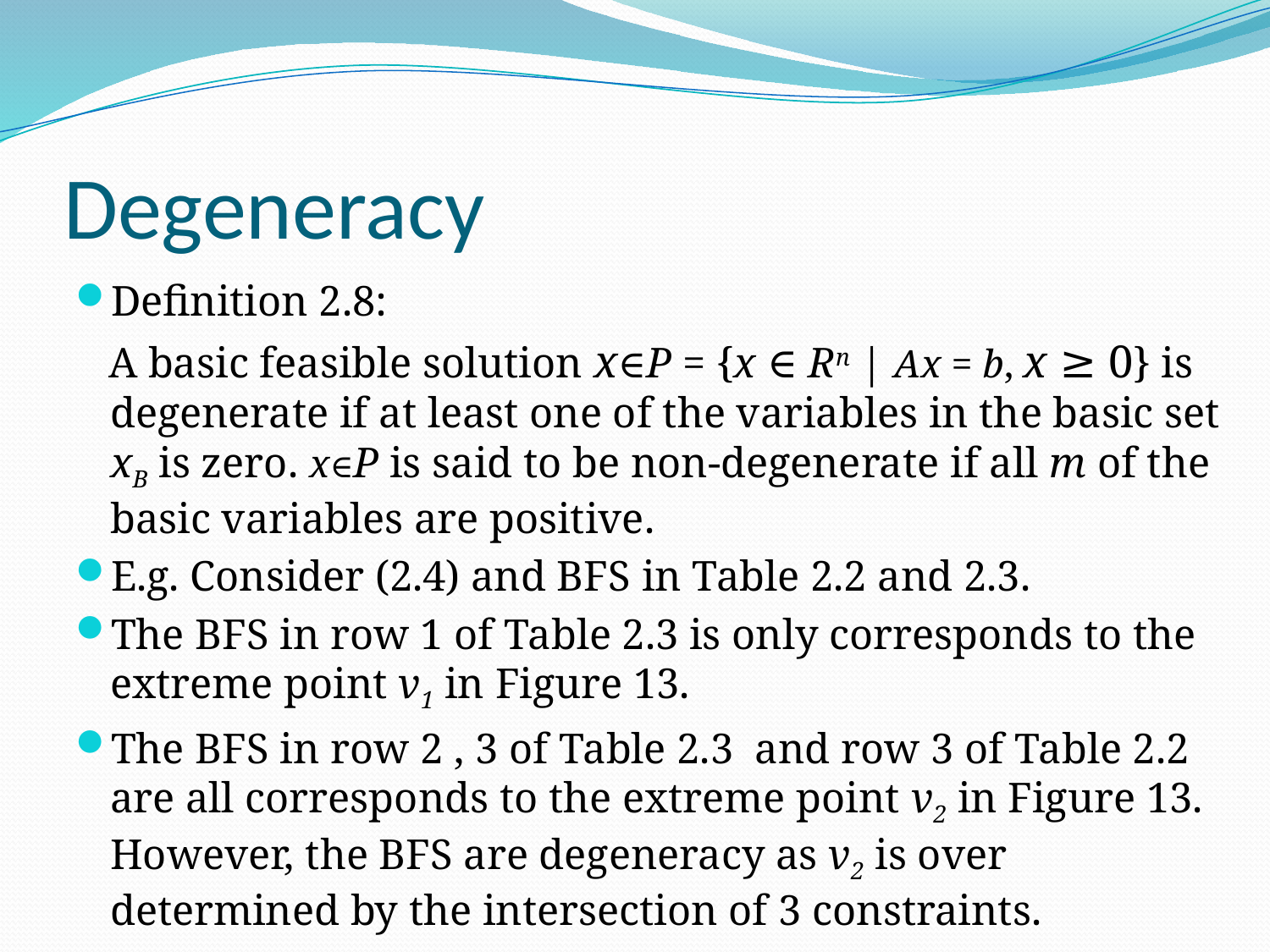

# Degeneracy
Definition 2.8:
   A basic feasible solution x∈P = {x ∈ Rn | Ax = b, x ≥ 0} is degenerate if at least one of the variables in the basic set xB is zero. x∈P is said to be non-degenerate if all m of the basic variables are positive.
E.g. Consider (2.4) and BFS in Table 2.2 and 2.3.
The BFS in row 1 of Table 2.3 is only corresponds to the extreme point v1 in Figure 13.
The BFS in row 2 , 3 of Table 2.3  and row 3 of Table 2.2 are all corresponds to the extreme point v2 in Figure 13. However, the BFS are degeneracy as v2 is over determined by the intersection of 3 constraints.